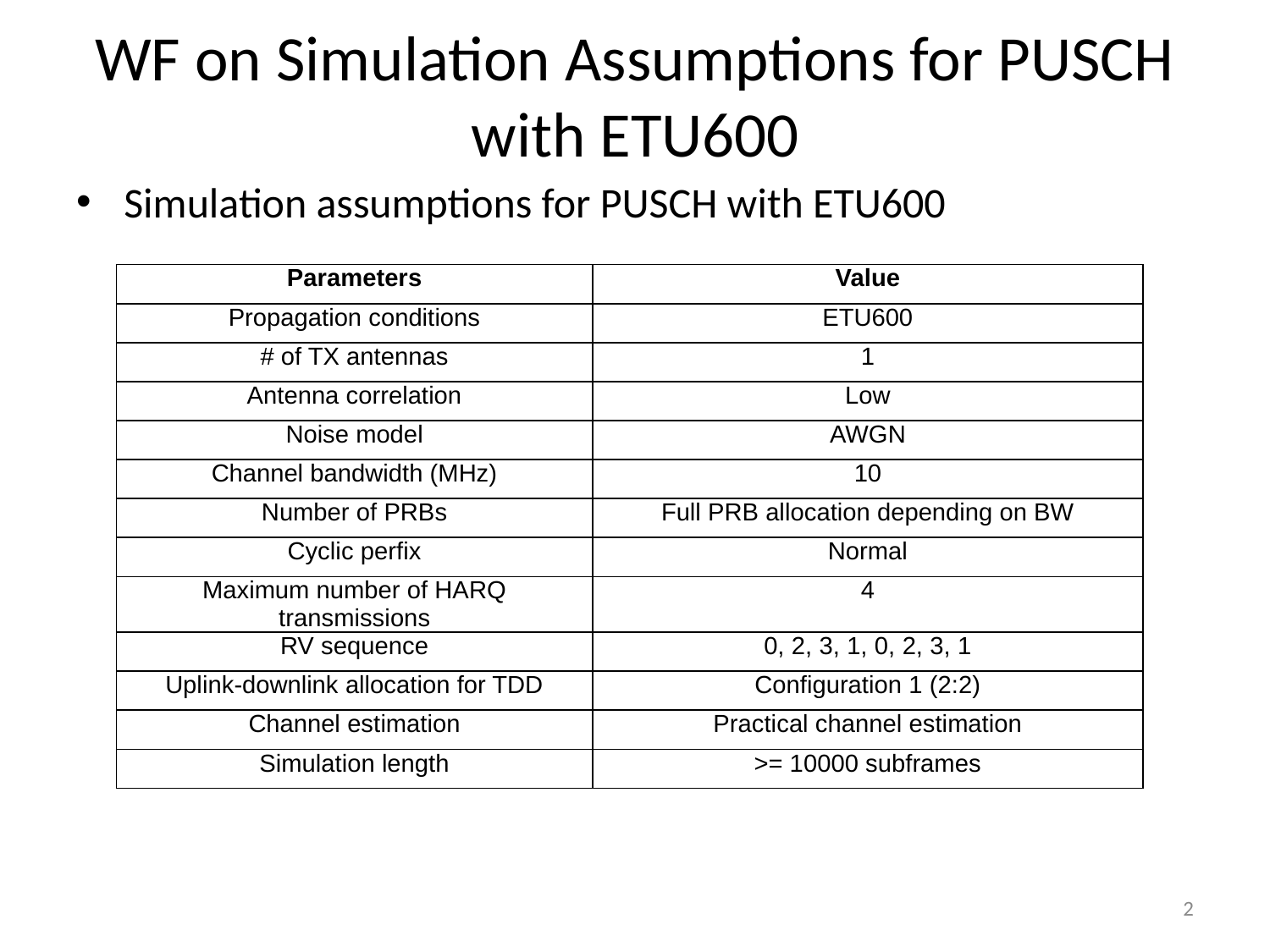

# WF on Simulation Assumptions for PUSCH with ETU600
Simulation assumptions for PUSCH with ETU600

| Parameters | Value |
| --- | --- |
| Propagation conditions | ETU600 |
| # of TX antennas | 1 |
| Antenna correlation | Low |
| Noise model | AWGN |
| Channel bandwidth (MHz) | 10 |
| Number of PRBs | Full PRB allocation depending on BW |
| Cyclic perfix | Normal |
| Maximum number of HARQ transmissions | 4 |
| RV sequence | 0, 2, 3, 1, 0, 2, 3, 1 |
| Uplink-downlink allocation for TDD | Configuration 1 (2:2) |
| Channel estimation | Practical channel estimation |
| Simulation length | >= 10000 subframes |
2